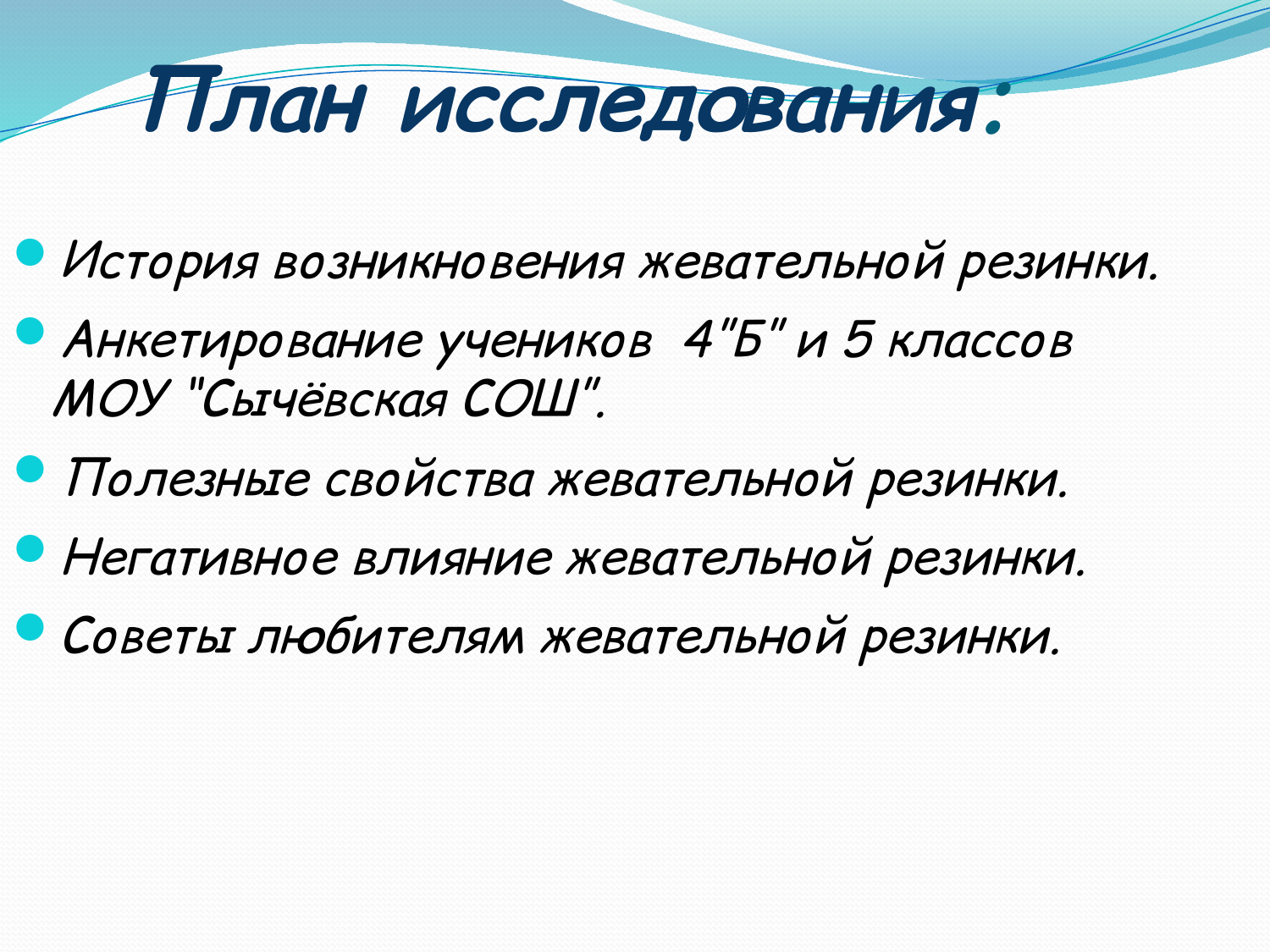

План исследования:
История возникновения жевательной резинки.
Анкетирование учеников  4”Б” и 5 классов МОУ “Сычёвская СОШ”.
Полезные свойства жевательной резинки.
Негативное влияние жевательной резинки.
Советы любителям жевательной резинки.